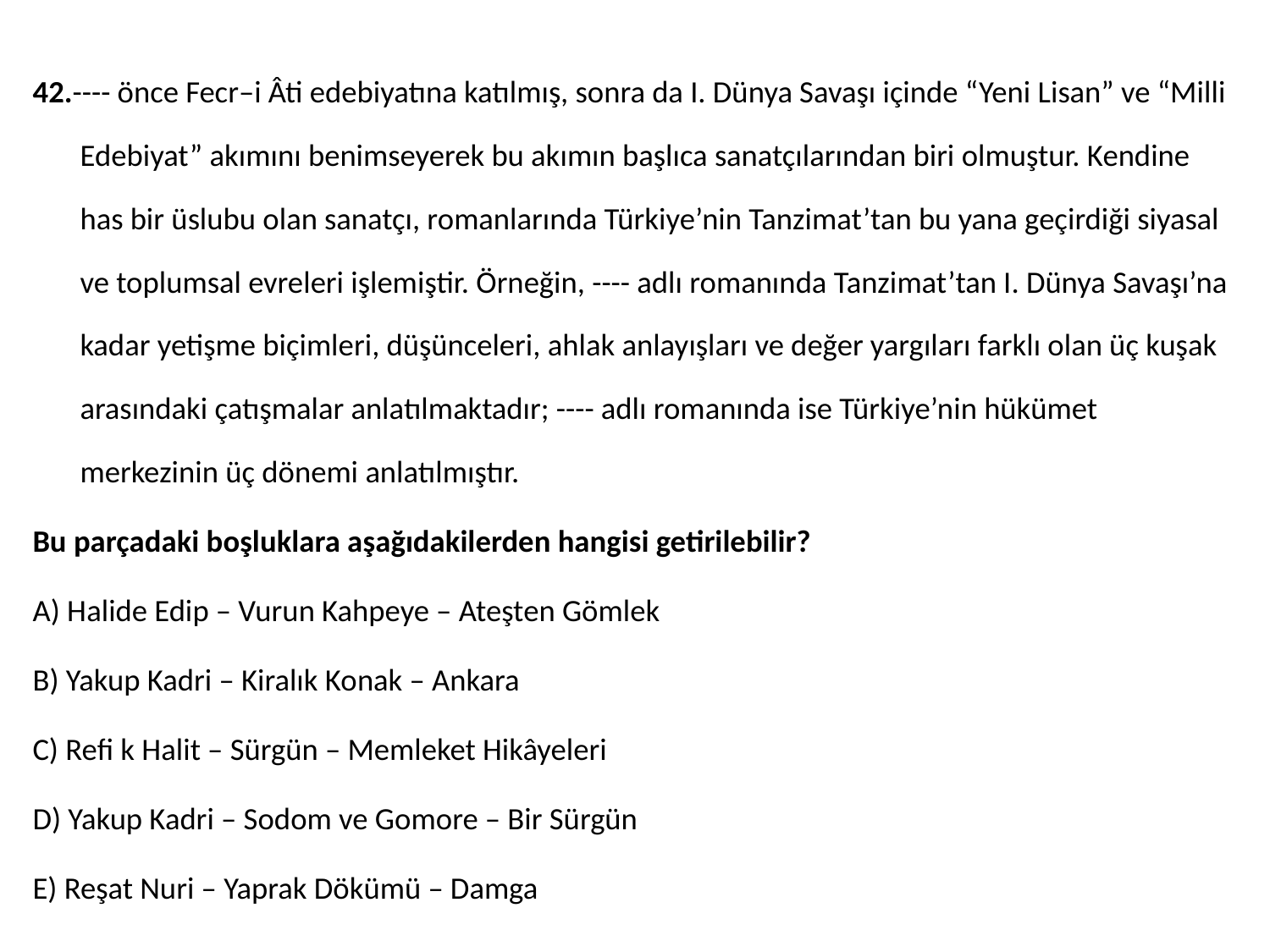

42.---- önce Fecr–i Âti edebiyatına katılmış, sonra da I. Dünya Savaşı içinde “Yeni Lisan” ve “Milli Edebiyat” akımını benimseyerek bu akımın başlıca sanatçılarından biri olmuştur. Kendine has bir üslubu olan sanatçı, romanlarında Türkiye’nin Tanzimat’tan bu yana geçirdiği siyasal ve toplumsal evreleri işlemiştir. Örneğin, ---- adlı romanında Tanzimat’tan I. Dünya Savaşı’na kadar yetişme biçimleri, düşünceleri, ahlak anlayışları ve değer yargıları farklı olan üç kuşak arasındaki çatışmalar anlatılmaktadır; ---- adlı romanında ise Türkiye’nin hükümet merkezinin üç dönemi anlatılmıştır.
Bu parçadaki boşluklara aşağıdakilerden hangisi getirilebilir?
A) Halide Edip – Vurun Kahpeye – Ateşten Gömlek
B) Yakup Kadri – Kiralık Konak – Ankara
C) Reﬁ k Halit – Sürgün – Memleket Hikâyeleri
D) Yakup Kadri – Sodom ve Gomore – Bir Sürgün
E) Reşat Nuri – Yaprak Dökümü – Damga